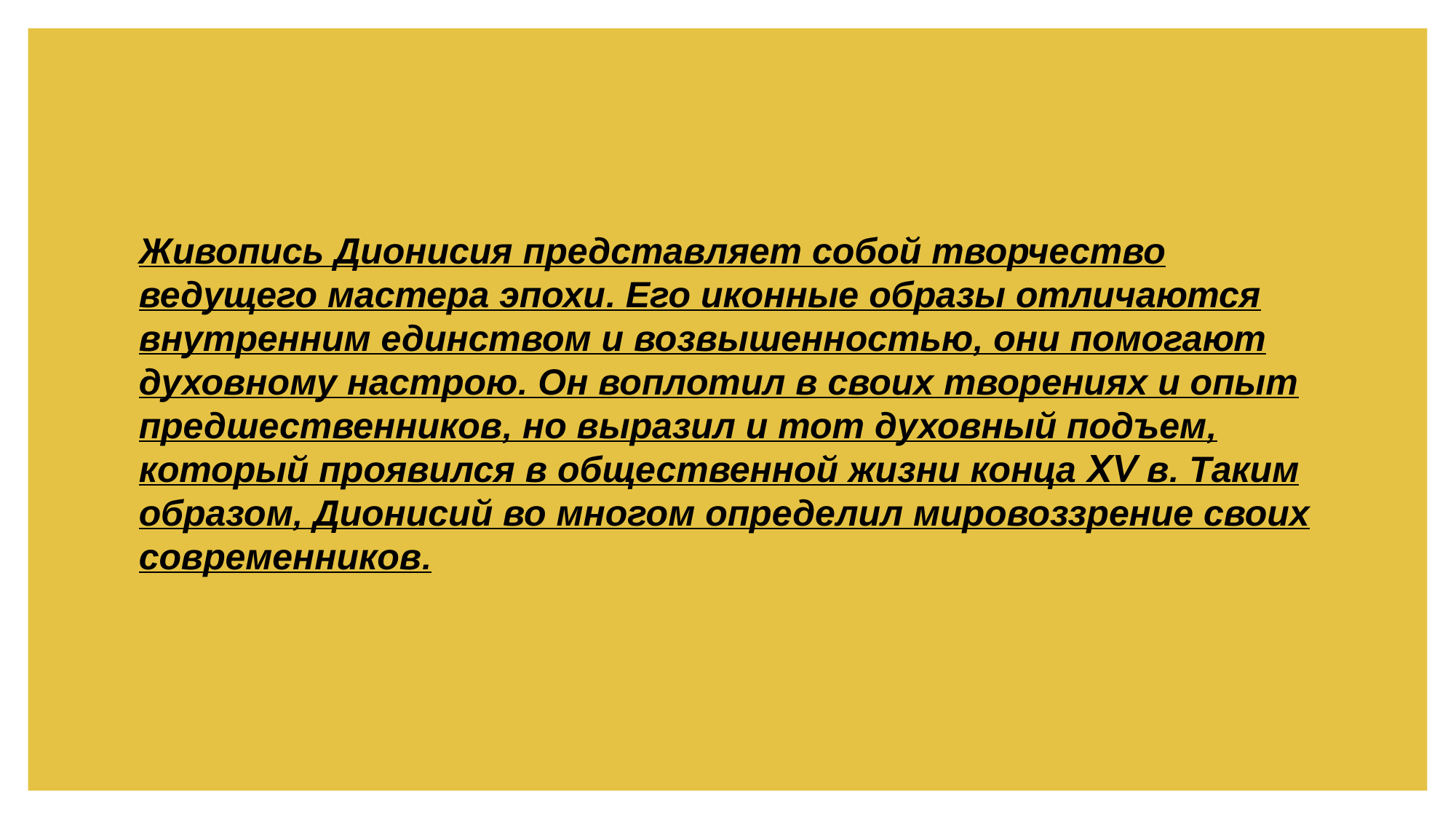

Живопись Дионисия представляет собой творчество ведущего мастера эпохи. Его иконные образы отличаются внутренним единством и возвышенностью, они помогают духовному настрою. Он воплотил в своих творениях и опыт предшественников, но выразил и тот духовный подъем, который проявился в общественной жизни конца XV в. Таким образом, Дионисий во многом определил мировоззрение своих современников.